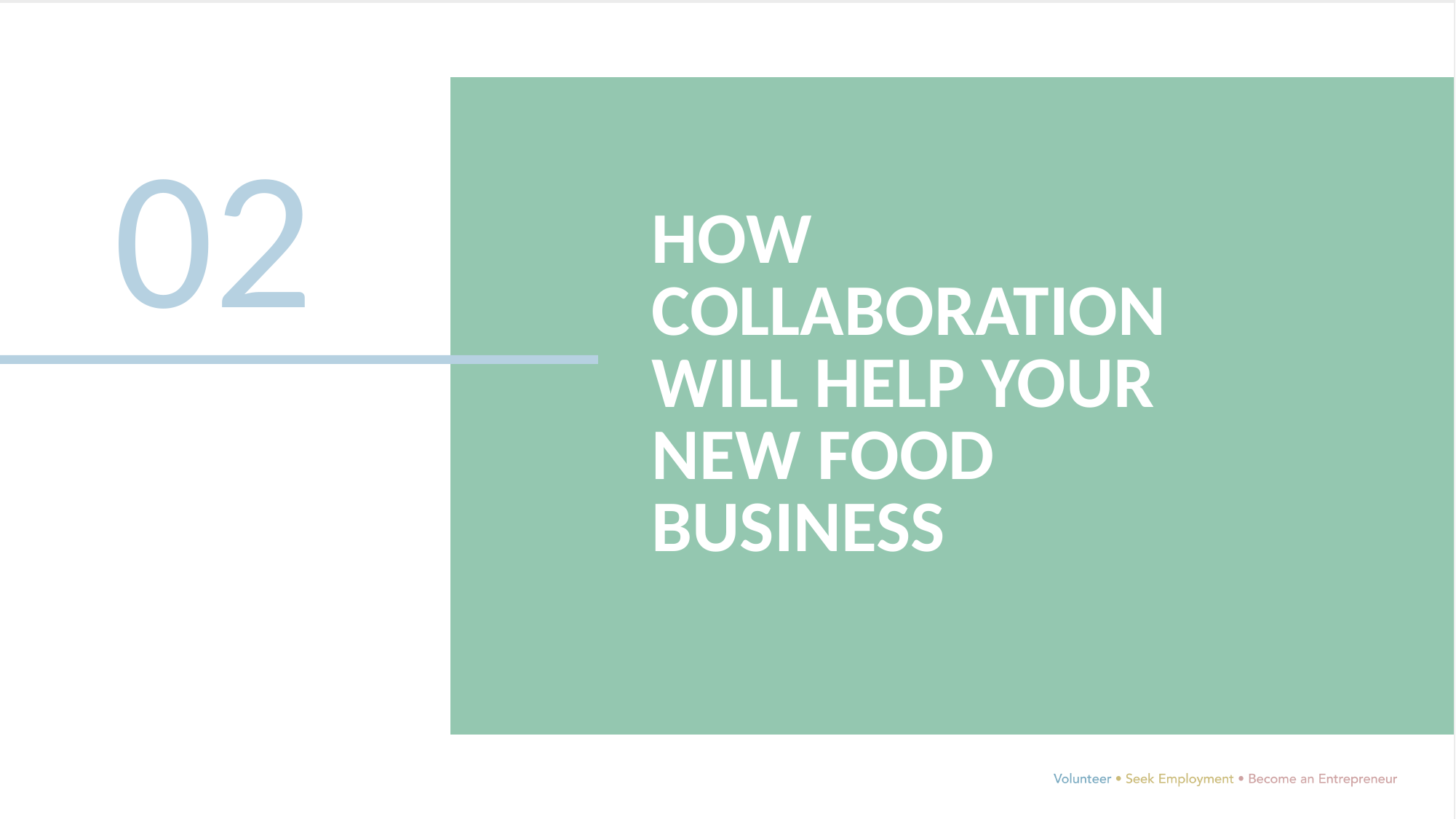

02
HOW COLLABORATION WILL HELP YOUR NEW FOOD BUSINESS